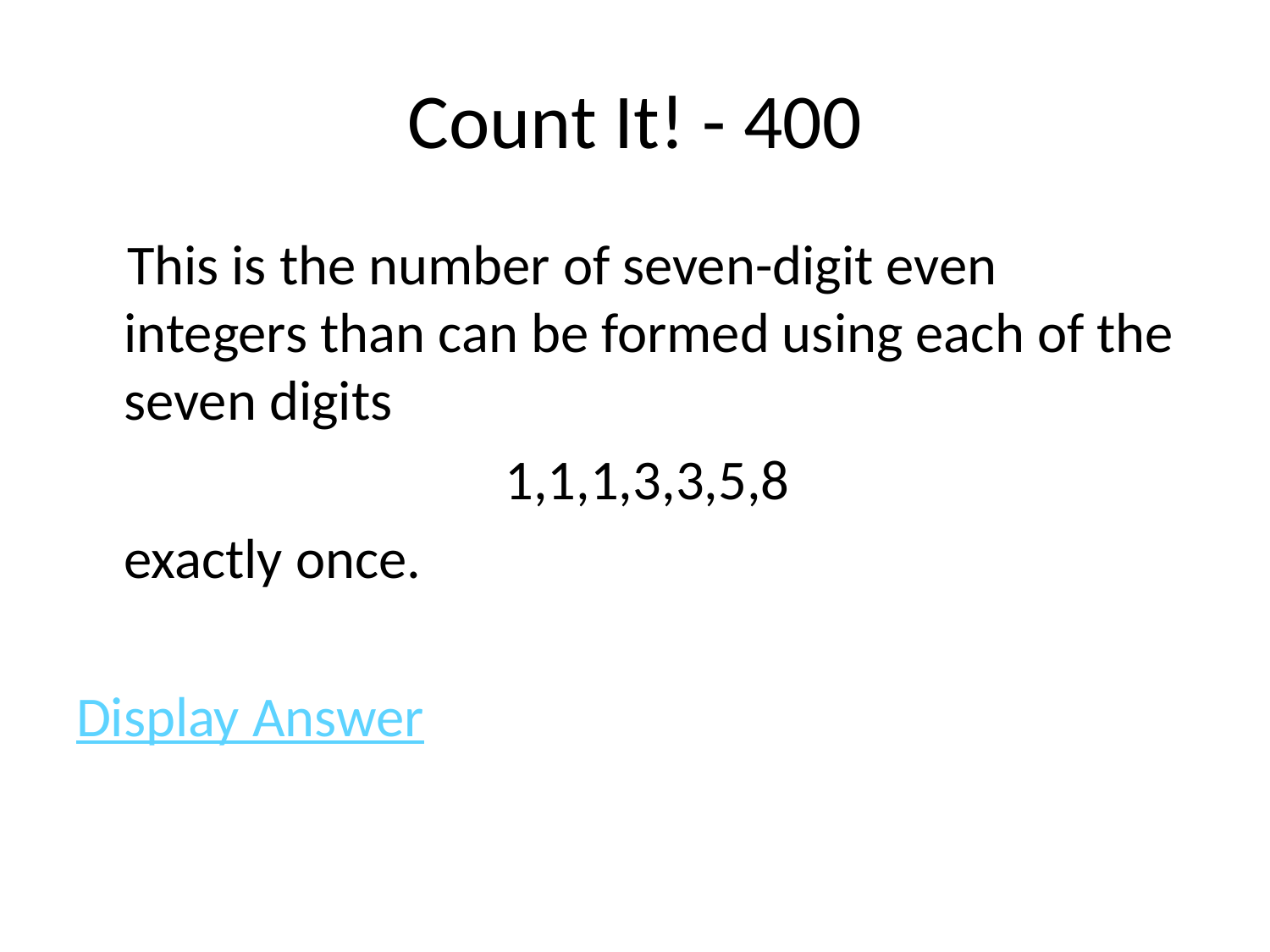

# Count It! - 400
    This is the number of seven-digit even integers than can be formed using each of the seven digits
				1,1,1,3,3,5,8
	exactly once.

Display Answer